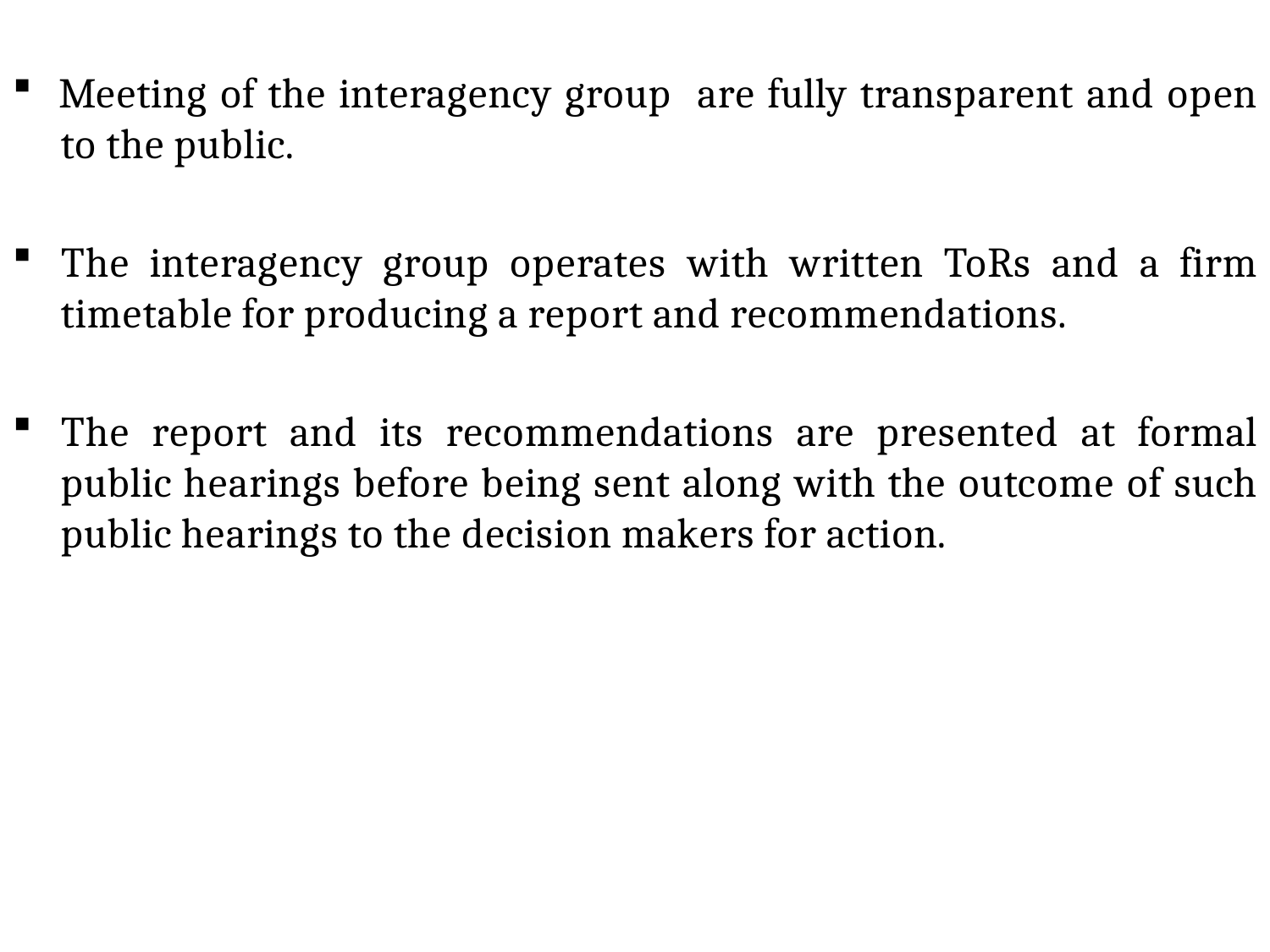

Meeting of the interagency group  are fully transparent and open to the public.

The interagency group operates with written ToRs and a firm timetable for producing a report and recommendations.

The report and its recommendations are presented at formal public hearings before being sent along with the outcome of such public hearings to the decision makers for action.